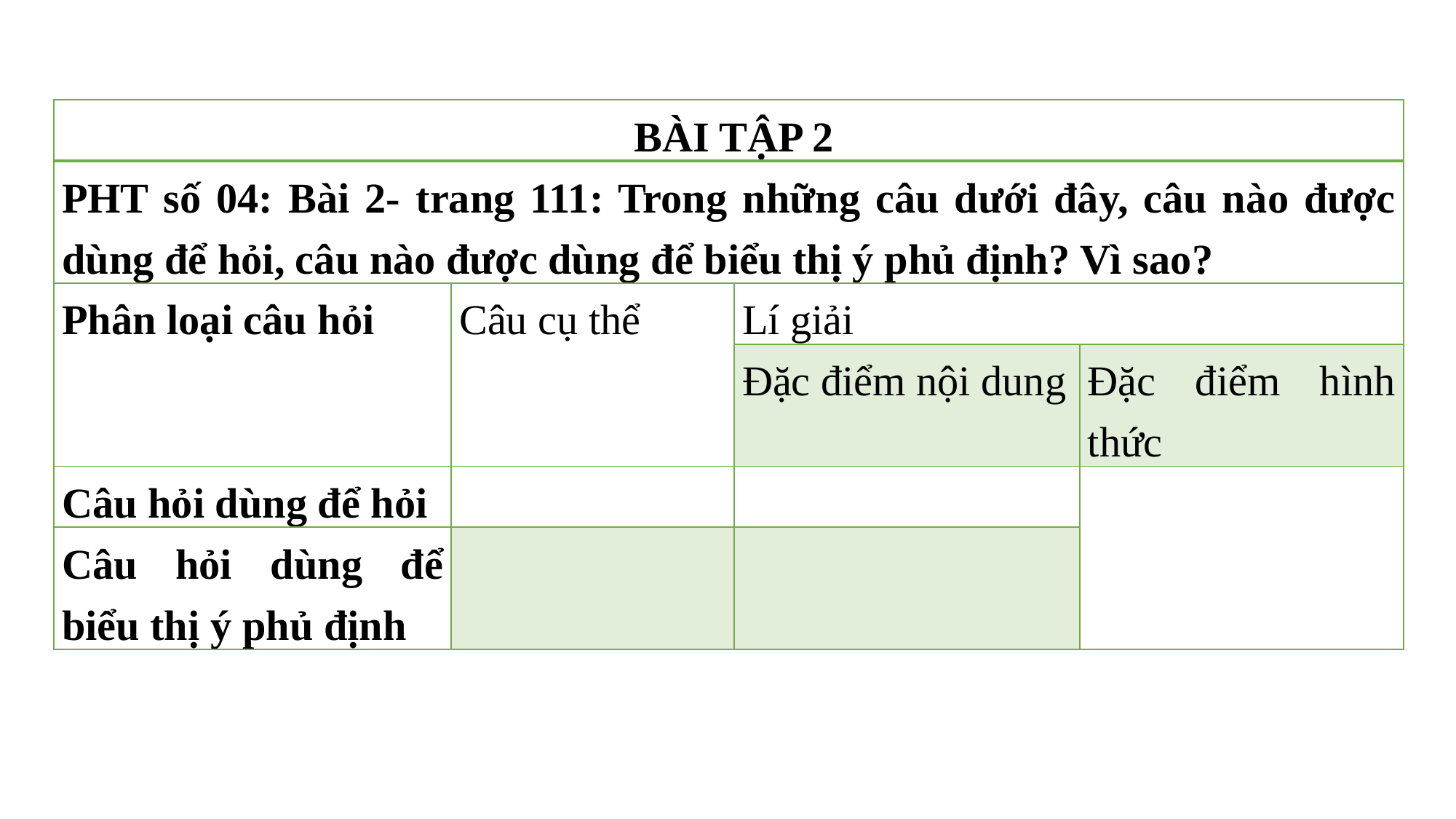

| BÀI TẬP 2 |  |  |  |
| --- | --- | --- | --- |
| PHT số 04: Bài 2- trang 111: Trong những câu dưới đây, câu nào được dùng để hỏi, câu nào được dùng để biểu thị ý phủ định? Vì sao? |  |  |  |
| Phân loại câu hỏi | Câu cụ thể | Lí giải |  |
|  |  | Đặc điểm nội dung | Đặc điểm hình thức |
| Câu hỏi dùng để hỏi |  |  |  |
| Câu hỏi dùng để biểu thị ý phủ định |  |  |  |